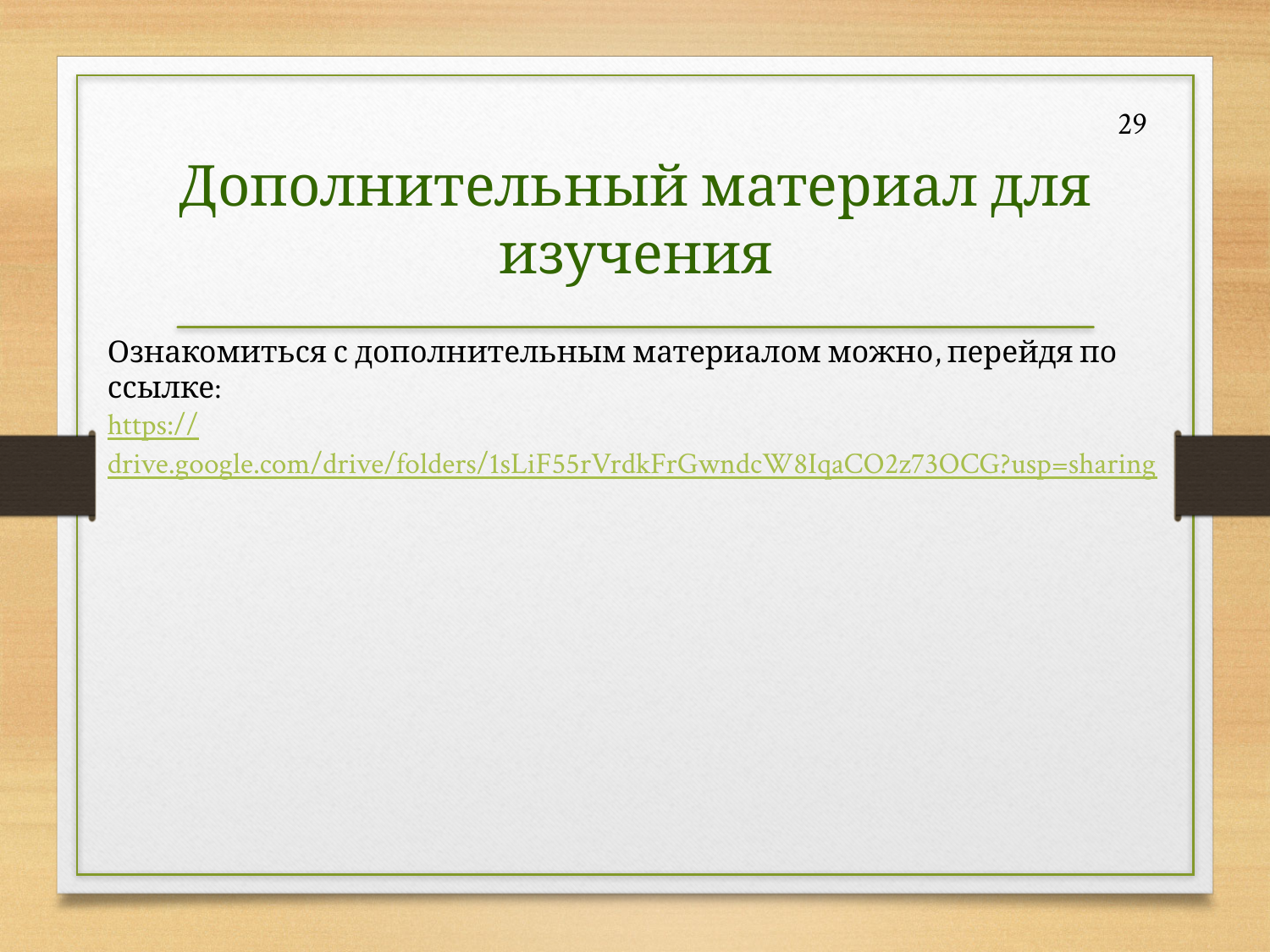

29
# Дополнительный материал для изучения
Ознакомиться с дополнительным материалом можно, перейдя по ссылке:
https://drive.google.com/drive/folders/1sLiF55rVrdkFrGwndcW8IqaCO2z73OCG?usp=sharing